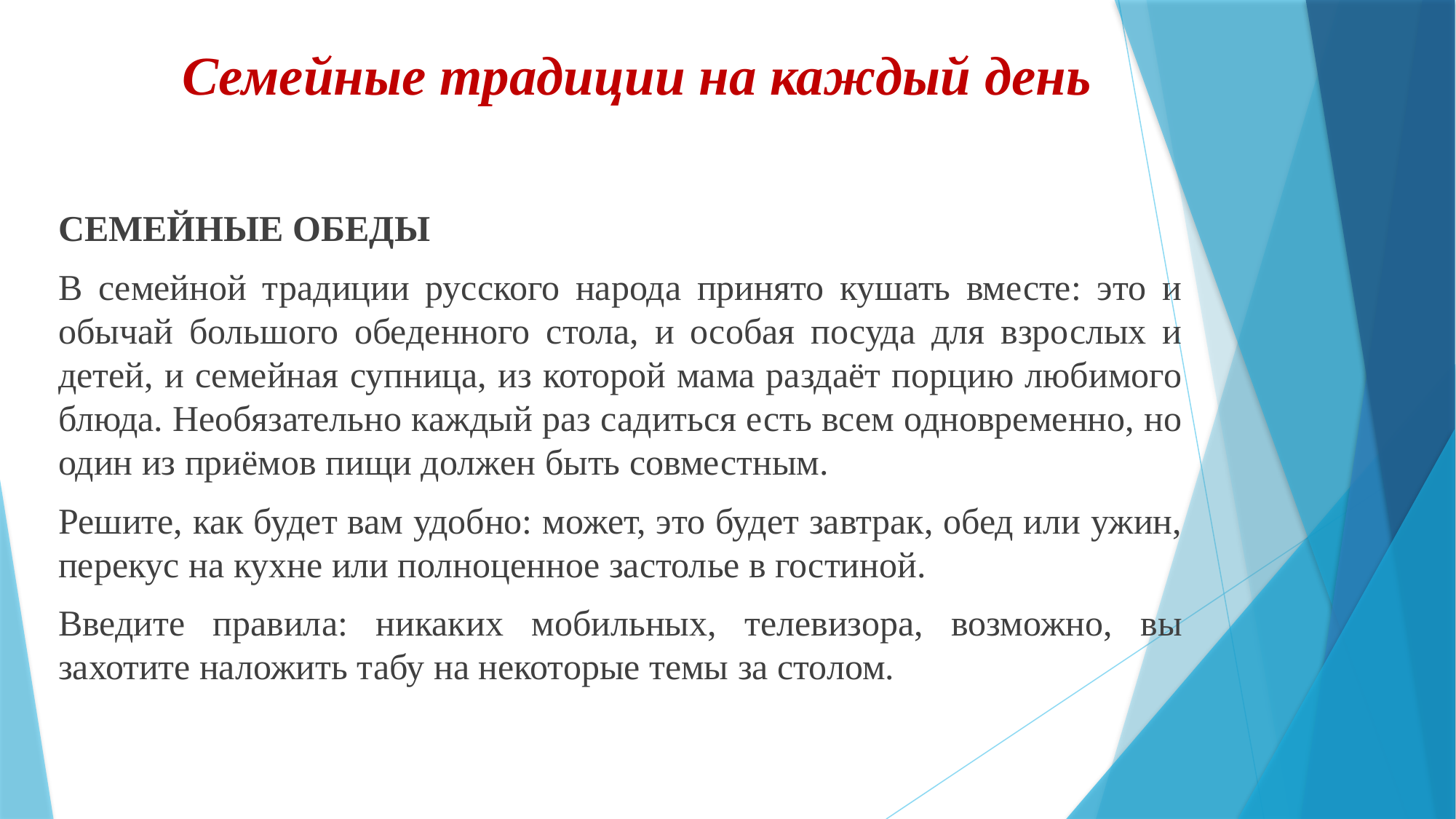

# Семейные традиции на каждый день
СЕМЕЙНЫЕ ОБЕДЫ
В семейной традиции русского народа принято кушать вместе: это и обычай большого обеденного стола, и особая посуда для взрослых и детей, и семейная супница, из которой мама раздаёт порцию любимого блюда. Необязательно каждый раз садиться есть всем одновременно, но один из приёмов пищи должен быть совместным.
Решите, как будет вам удобно: может, это будет завтрак, обед или ужин, перекус на кухне или полноценное застолье в гостиной.
Введите правила: никаких мобильных, телевизора, возможно, вы захотите наложить табу на некоторые темы за столом.